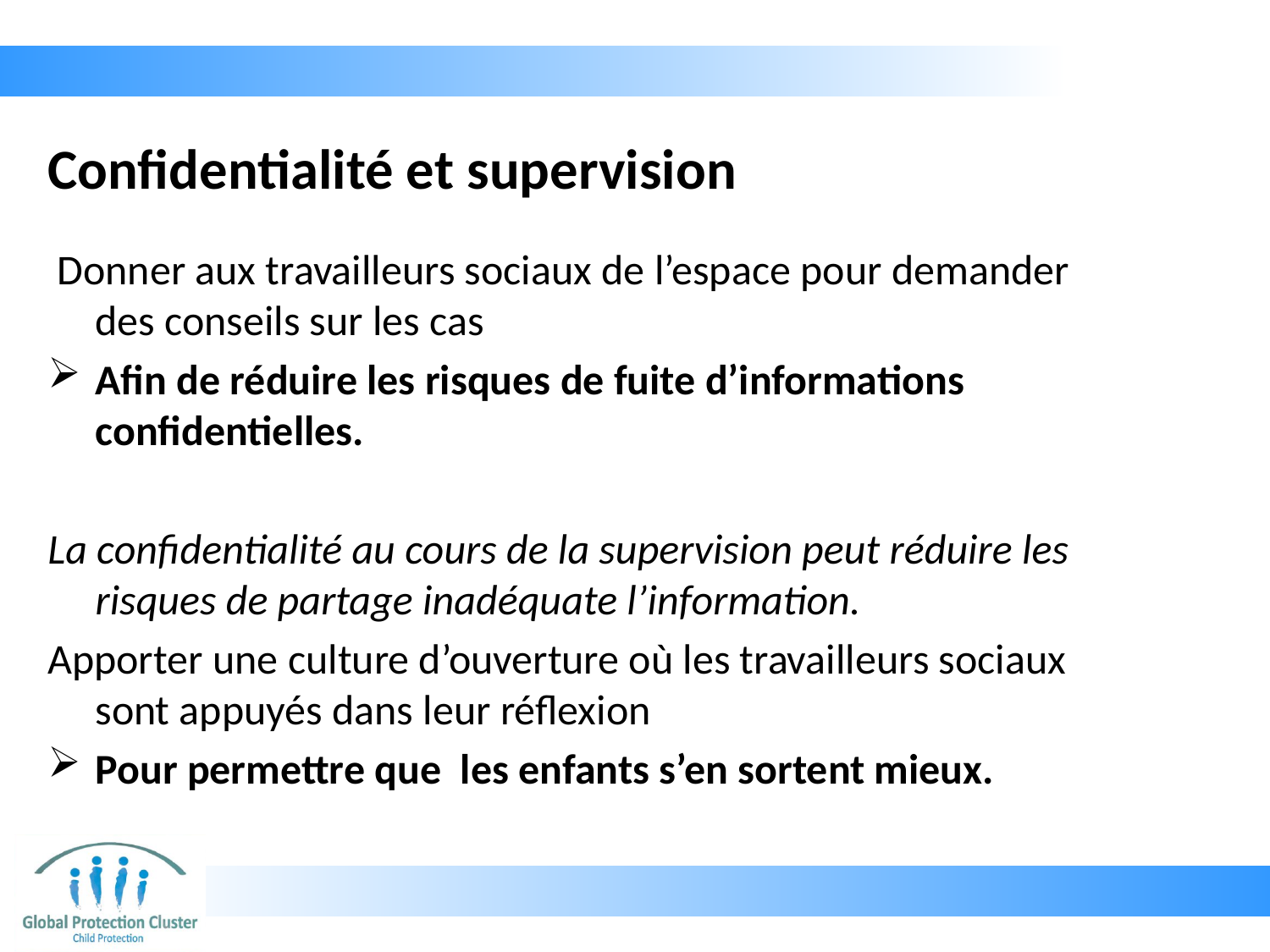

# Confidentialité et supervision
 Donner aux travailleurs sociaux de l’espace pour demander des conseils sur les cas
Afin de réduire les risques de fuite d’informations confidentielles.

La confidentialité au cours de la supervision peut réduire les risques de partage inadéquate l’information.
Apporter une culture d’ouverture où les travailleurs sociaux sont appuyés dans leur réflexion
Pour permettre que  les enfants s’en sortent mieux.